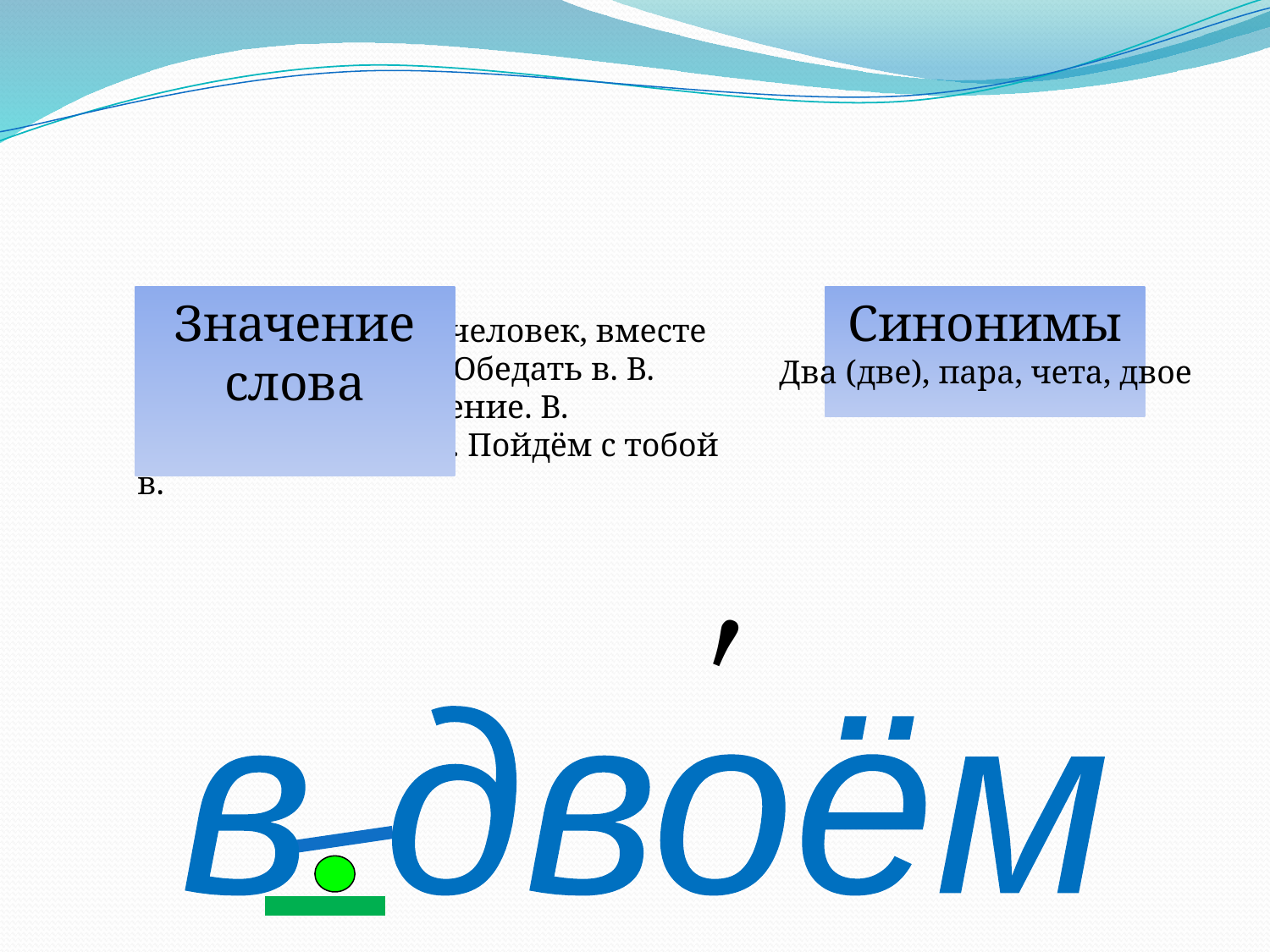

нареч.
 В количестве двух человек, вместе со вторым. Жить в. Обедать в. В. легче принять решение. В. управимся быстрее. Пойдём с тобой в.
Значение слова

Синонимы

Два (две), пара, чета, двое
′
в двоём
_

_